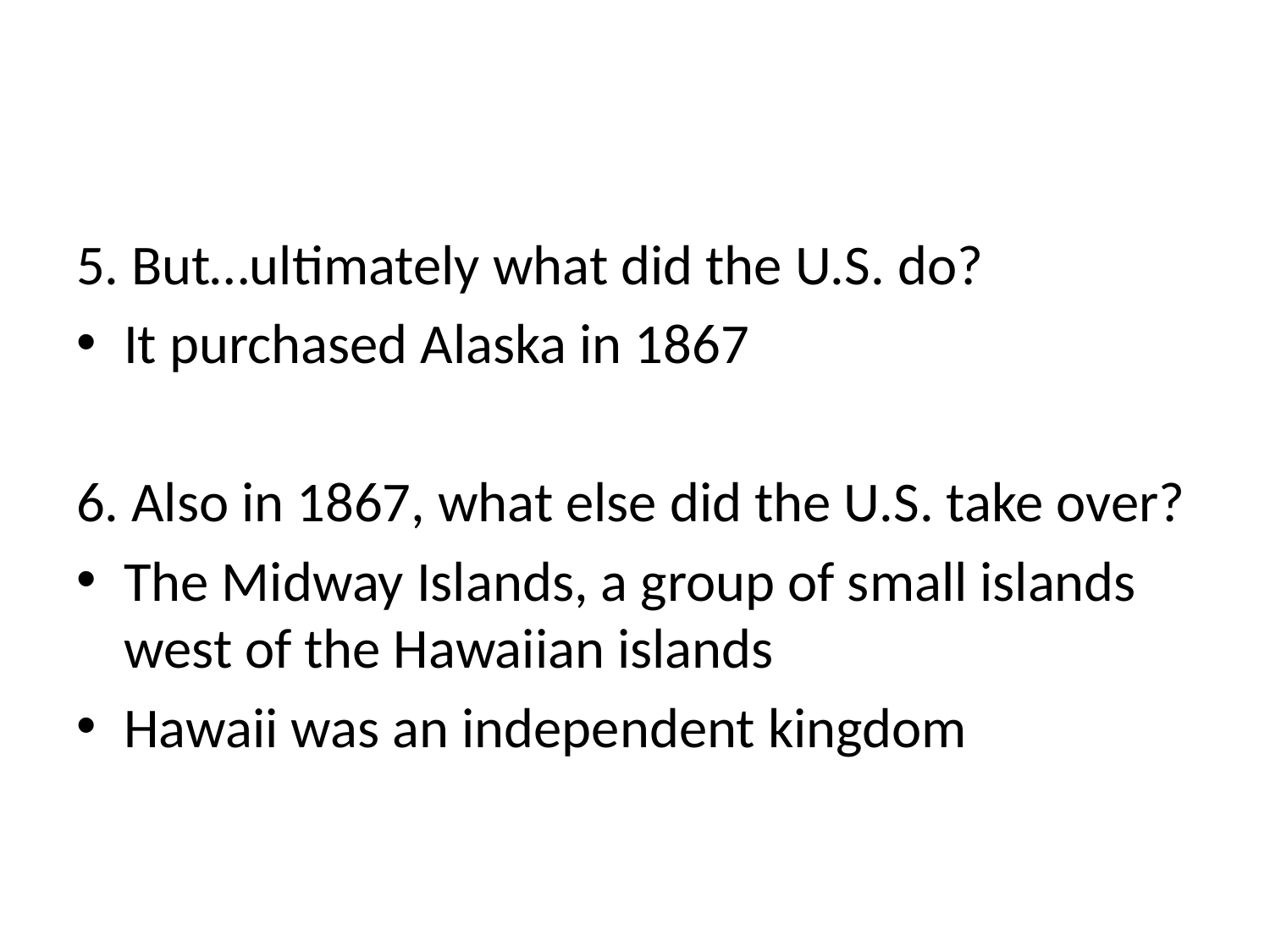

#
5. But…ultimately what did the U.S. do?
It purchased Alaska in 1867

6. Also in 1867, what else did the U.S. take over?
The Midway Islands, a group of small islands west of the Hawaiian islands
Hawaii was an independent kingdom